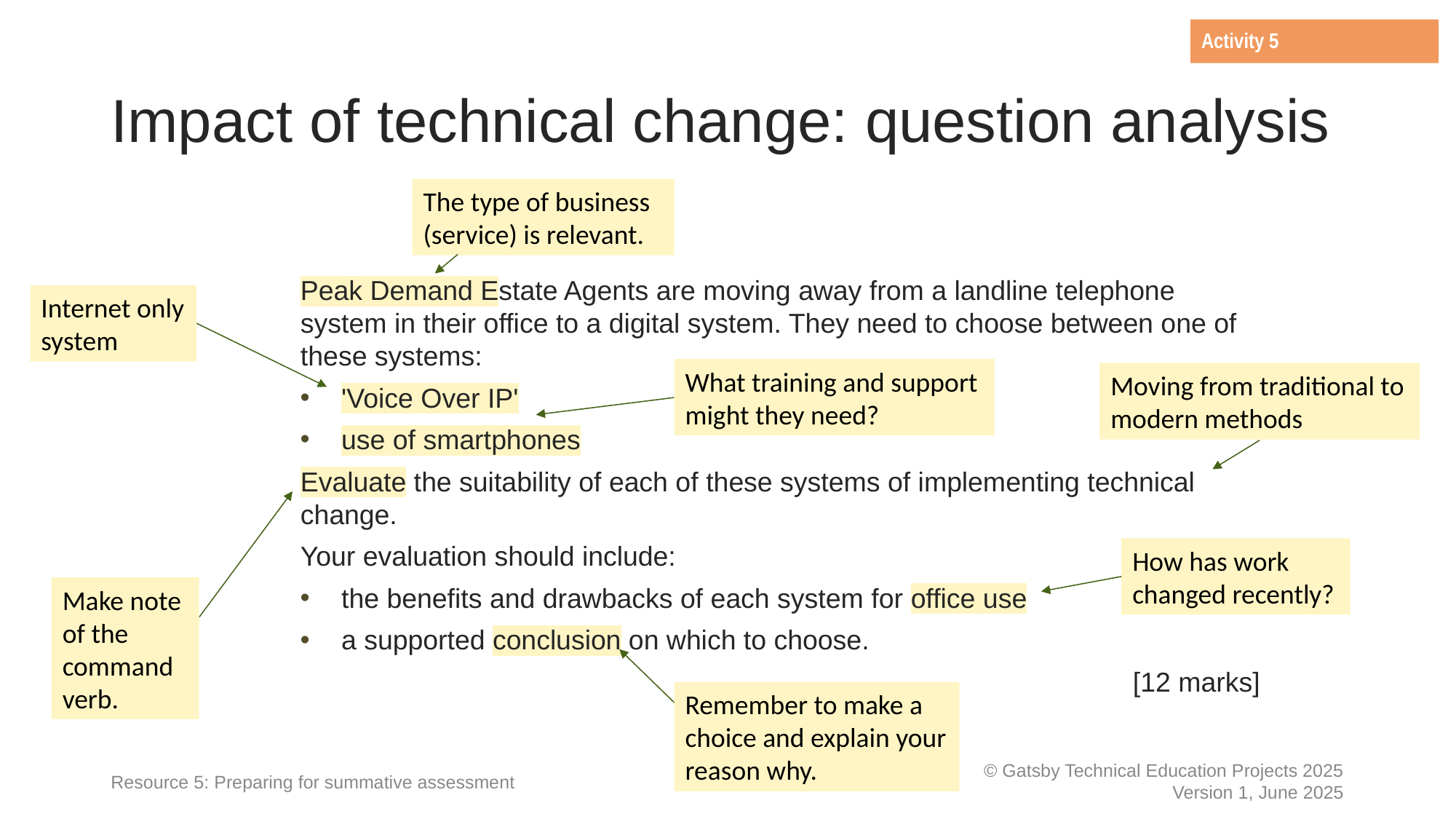

Activity 5
# Impact of technical change: question analysis
The type of business (service) is relevant.
Peak Demand Estate Agents are moving away from a landline telephone system in their office to a digital system. They need to choose between one of these systems:
'Voice Over IP'
use of smartphones
Evaluate the suitability of each of these systems of implementing technical change.
Your evaluation should include:
the benefits and drawbacks of each system for office use
a supported conclusion on which to choose.
[12 marks]
Internet only system
What training and support might they need?
Moving from traditional to modern methods
How has work changed recently?
Make note
of the
command
verb.
Remember to make a choice and explain your reason why.
Resource 5: Preparing for summative assessment